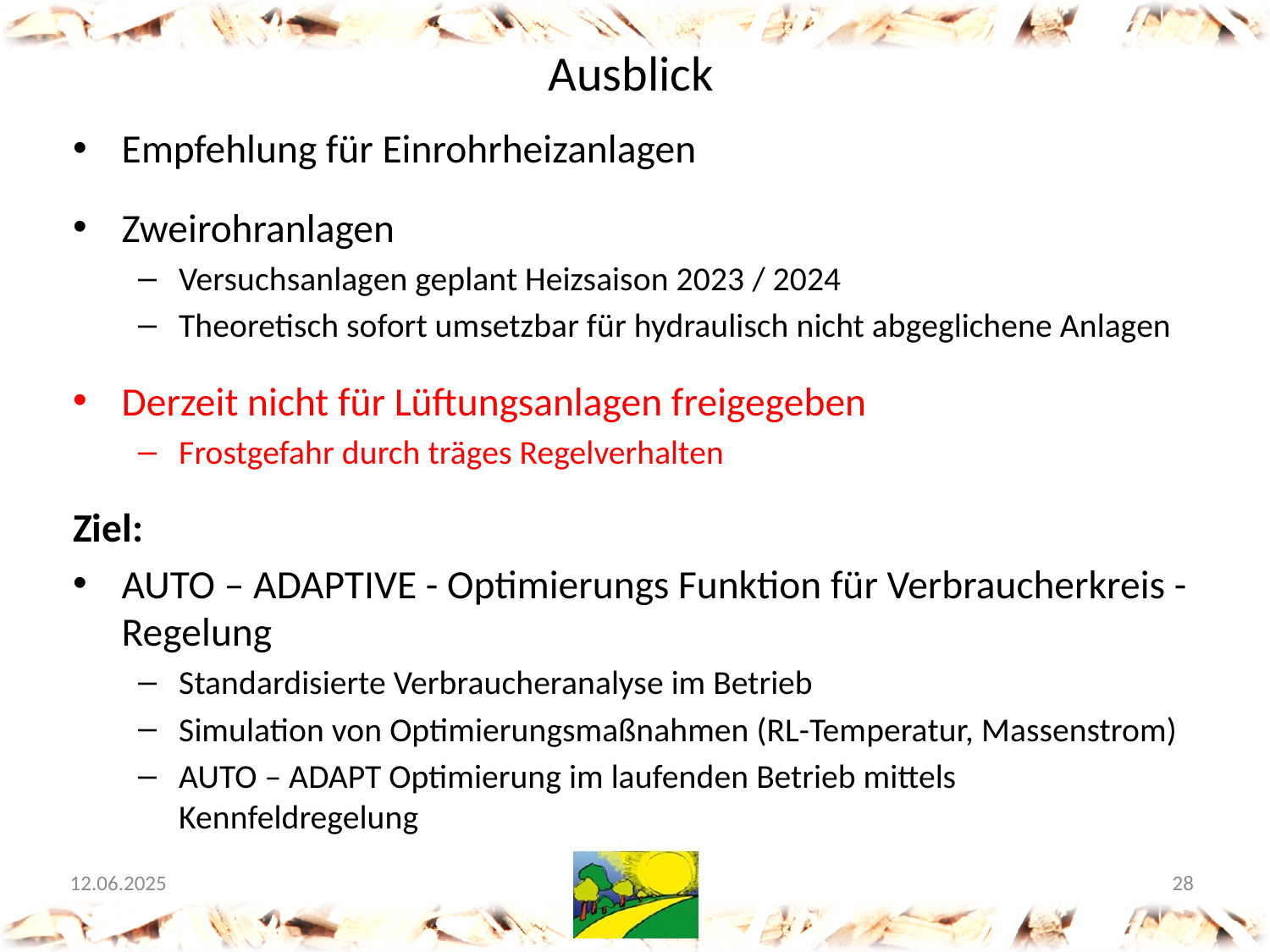

# Ausblick
Empfehlung für Einrohrheizanlagen

Zweirohranlagen
Versuchsanlagen geplant Heizsaison 2023 / 2024
Theoretisch sofort umsetzbar für hydraulisch nicht abgeglichene Anlagen

Derzeit nicht für Lüftungsanlagen freigegeben
Frostgefahr durch träges Regelverhalten

Ziel:
AUTO – ADAPTIVE - Optimierungs Funktion für Verbraucherkreis - Regelung
Standardisierte Verbraucheranalyse im Betrieb
Simulation von Optimierungsmaßnahmen (RL-Temperatur, Massenstrom)
AUTO – ADAPT Optimierung im laufenden Betrieb mittels Kennfeldregelung

12.06.2025
28